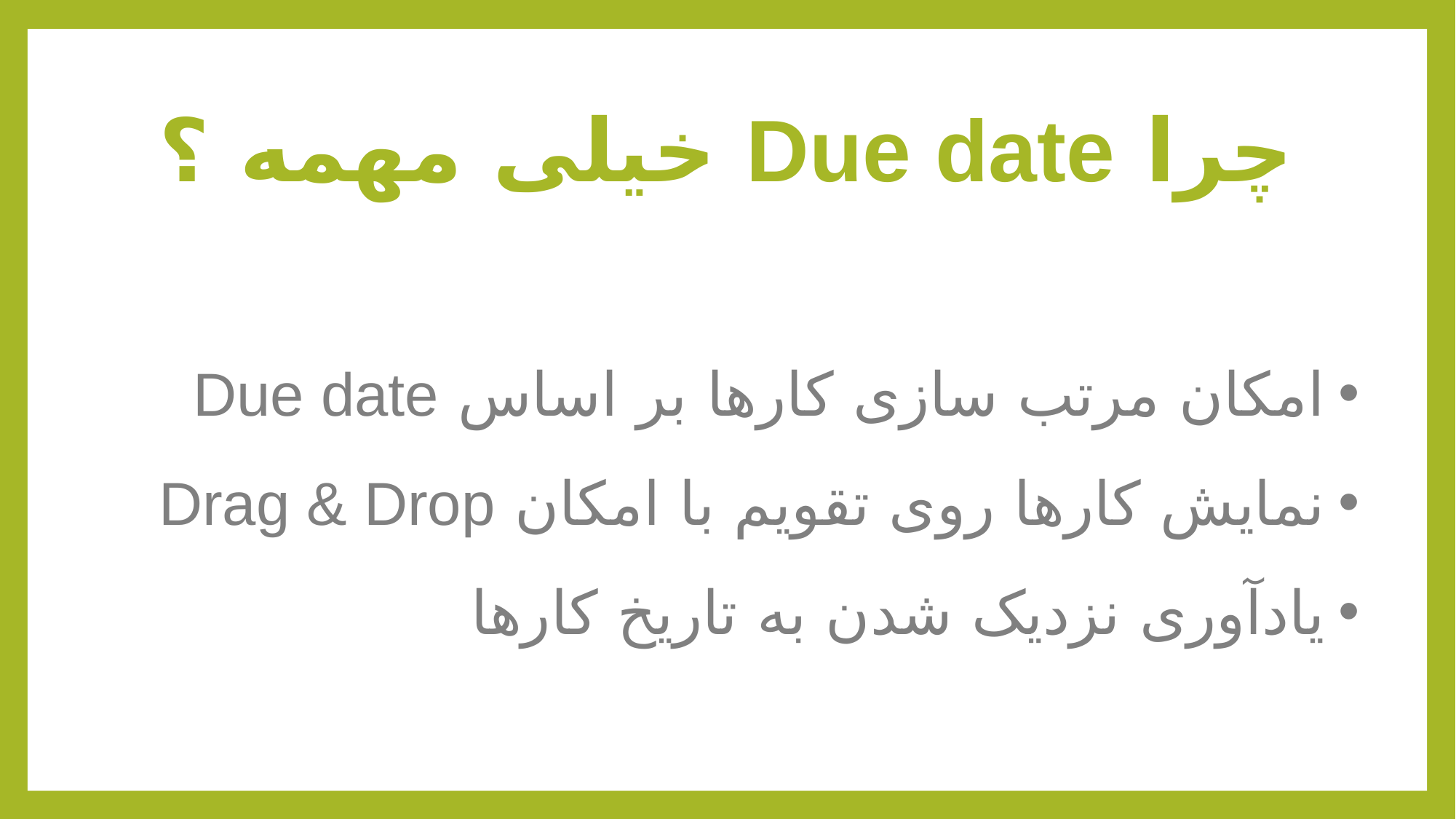

# چرا Due date خیلی مهمه ؟
امکان مرتب سازی کارها بر اساس Due date
نمایش کارها روی تقویم با امکان Drag & Drop
یادآوری نزدیک شدن به تاریخ کارها